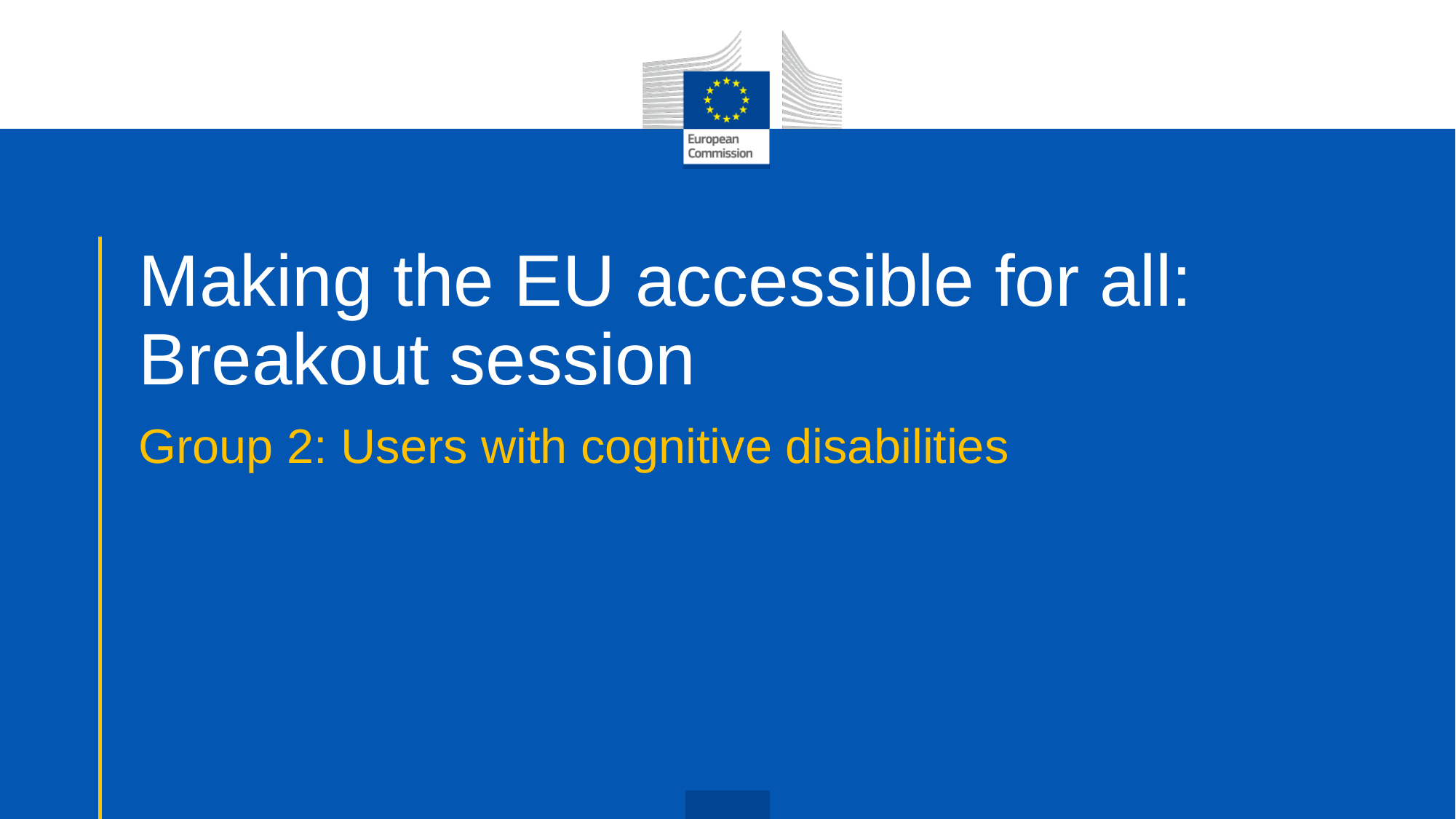

# Making the EU accessible for all: Breakout session
Group 2: Users with cognitive disabilities